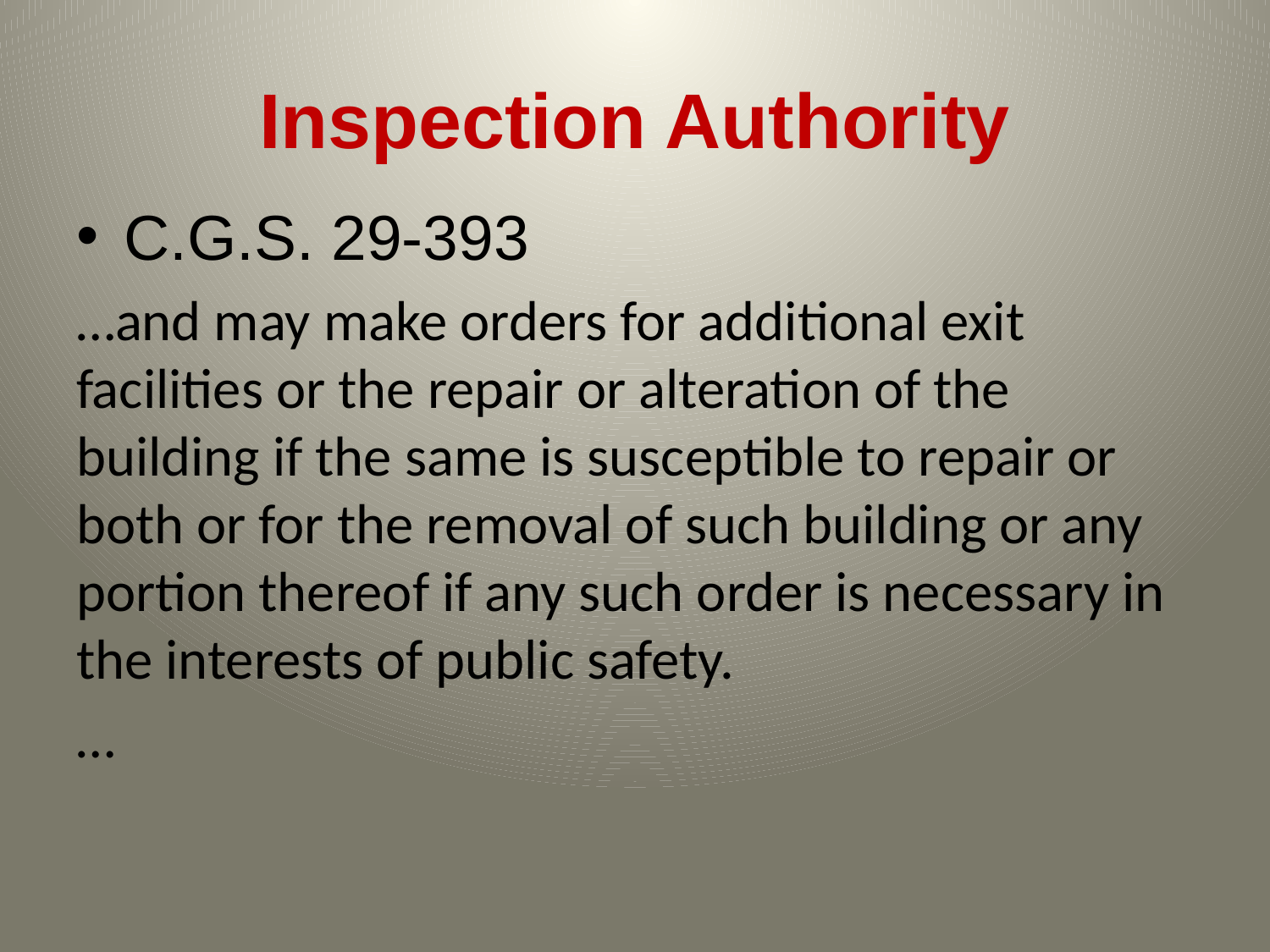

# Inspection Authority
C.G.S. 29-393
…and may make orders for additional exit facilities or the repair or alteration of the building if the same is susceptible to repair or both or for the removal of such building or any portion thereof if any such order is necessary in the interests of public safety.
…